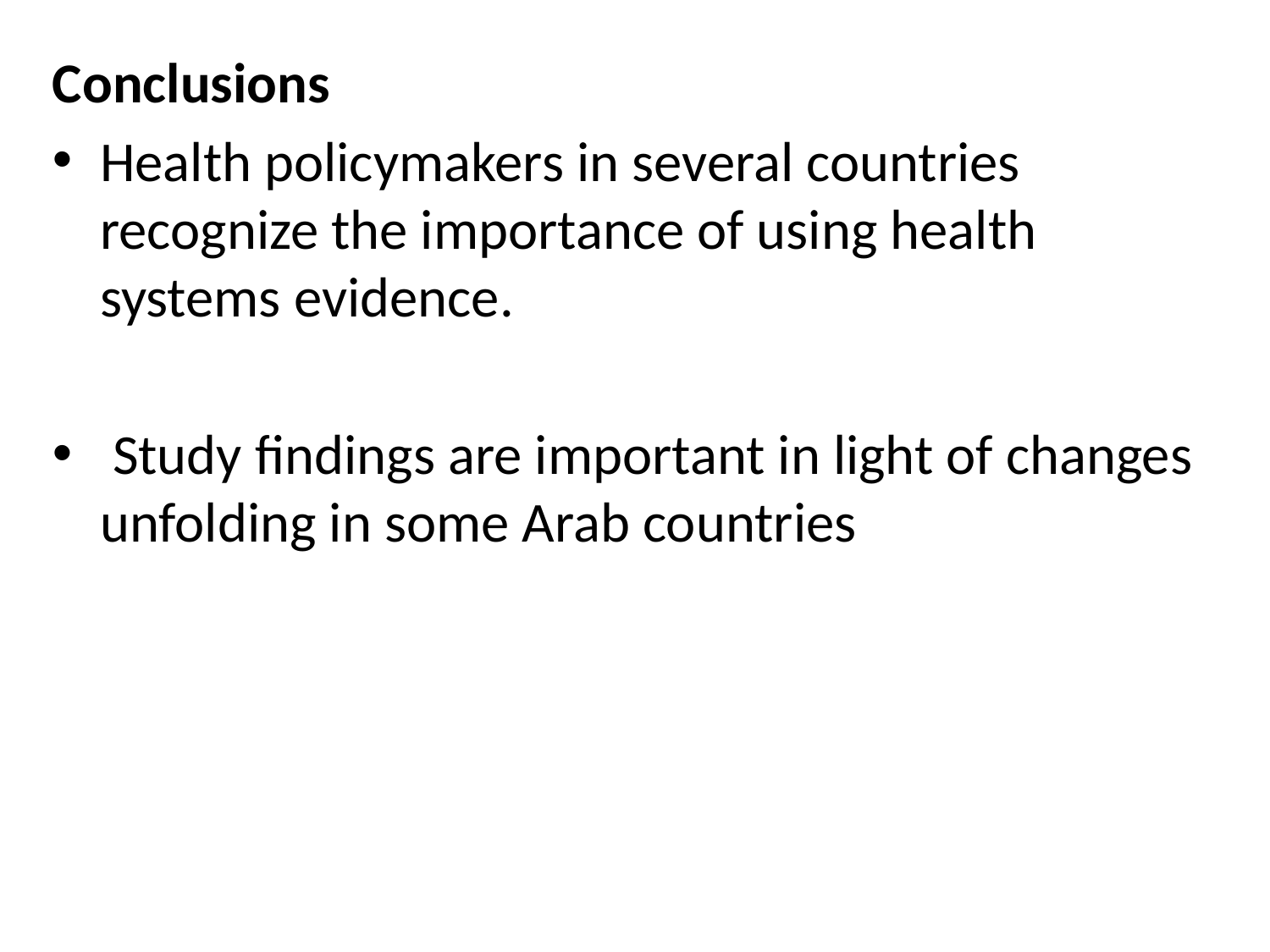

Conclusions
Health policymakers in several countries recognize the importance of using health systems evidence.

 Study findings are important in light of changes unfolding in some Arab countries